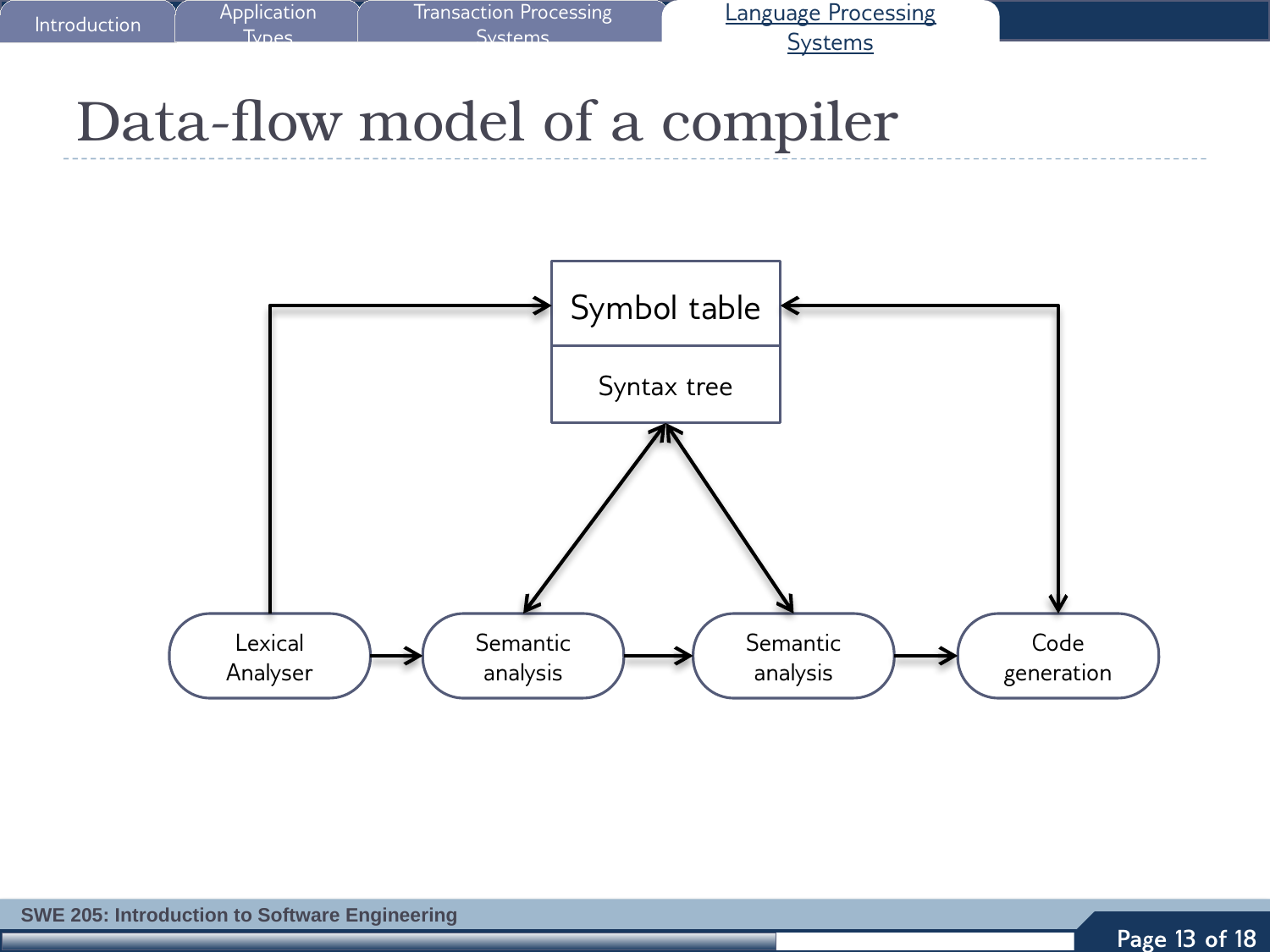

Introduction
Application Types
Transaction Processing Systems
Language Processing Systems
# Data-flow model of a compiler
Symbol table
Syntax tree
Lexical Analyser
Semantic analysis
Semantic analysis
Code generation
13
Page 13 of 18